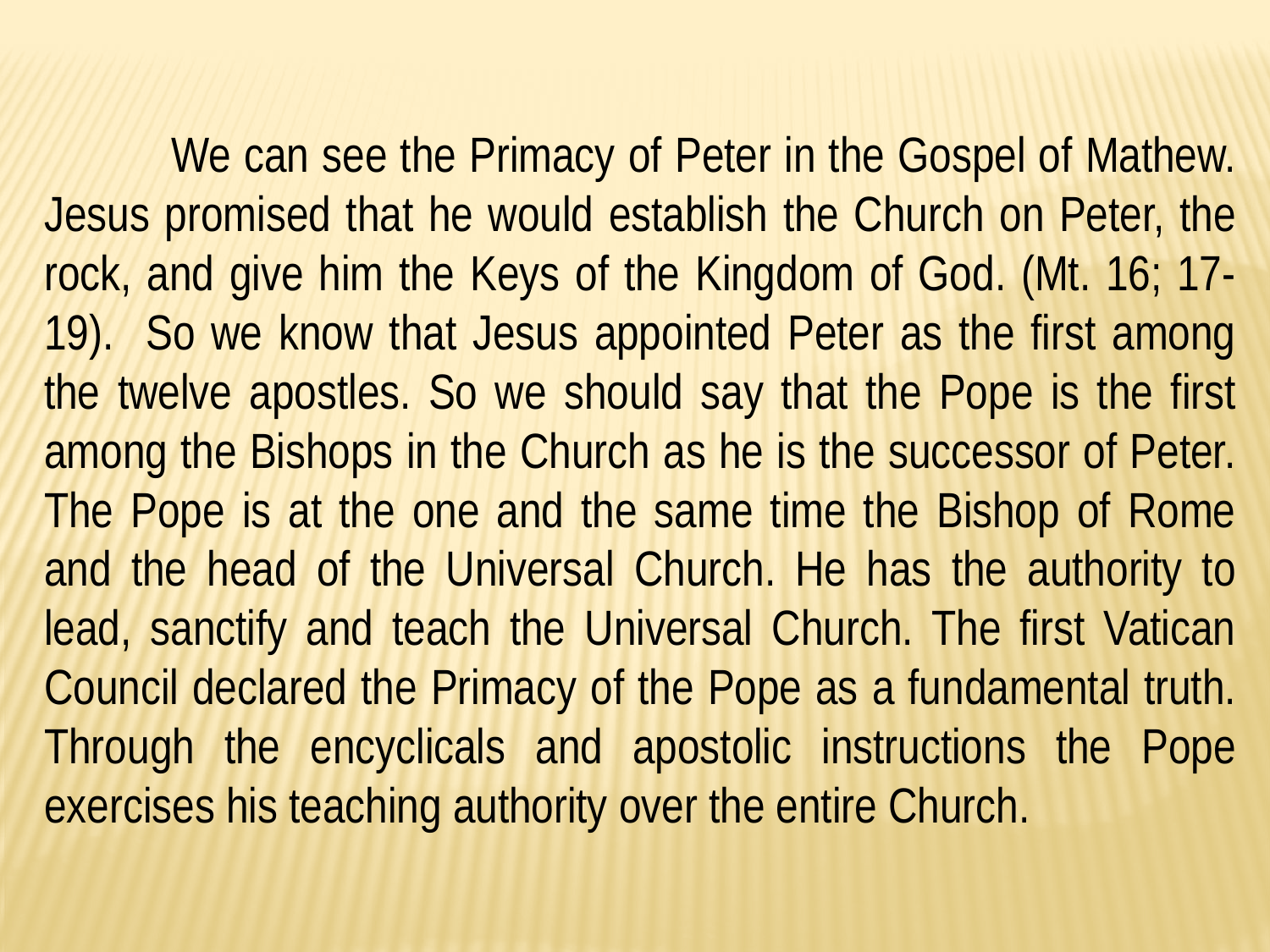

We can see the Primacy of Peter in the Gospel of Mathew. Jesus promised that he would establish the Church on Peter, the rock, and give him the Keys of the Kingdom of God. (Mt. 16; 17-19).  So we know that Jesus appointed Peter as the first among the twelve apostles. So we should say that the Pope is the first among the Bishops in the Church as he is the successor of Peter. The Pope is at the one and the same time the Bishop of Rome and the head of the Universal Church. He has the authority to lead, sanctify and teach the Universal Church. The first Vatican Council declared the Primacy of the Pope as a fundamental truth. Through the encyclicals and apostolic instructions the Pope exercises his teaching authority over the entire Church.